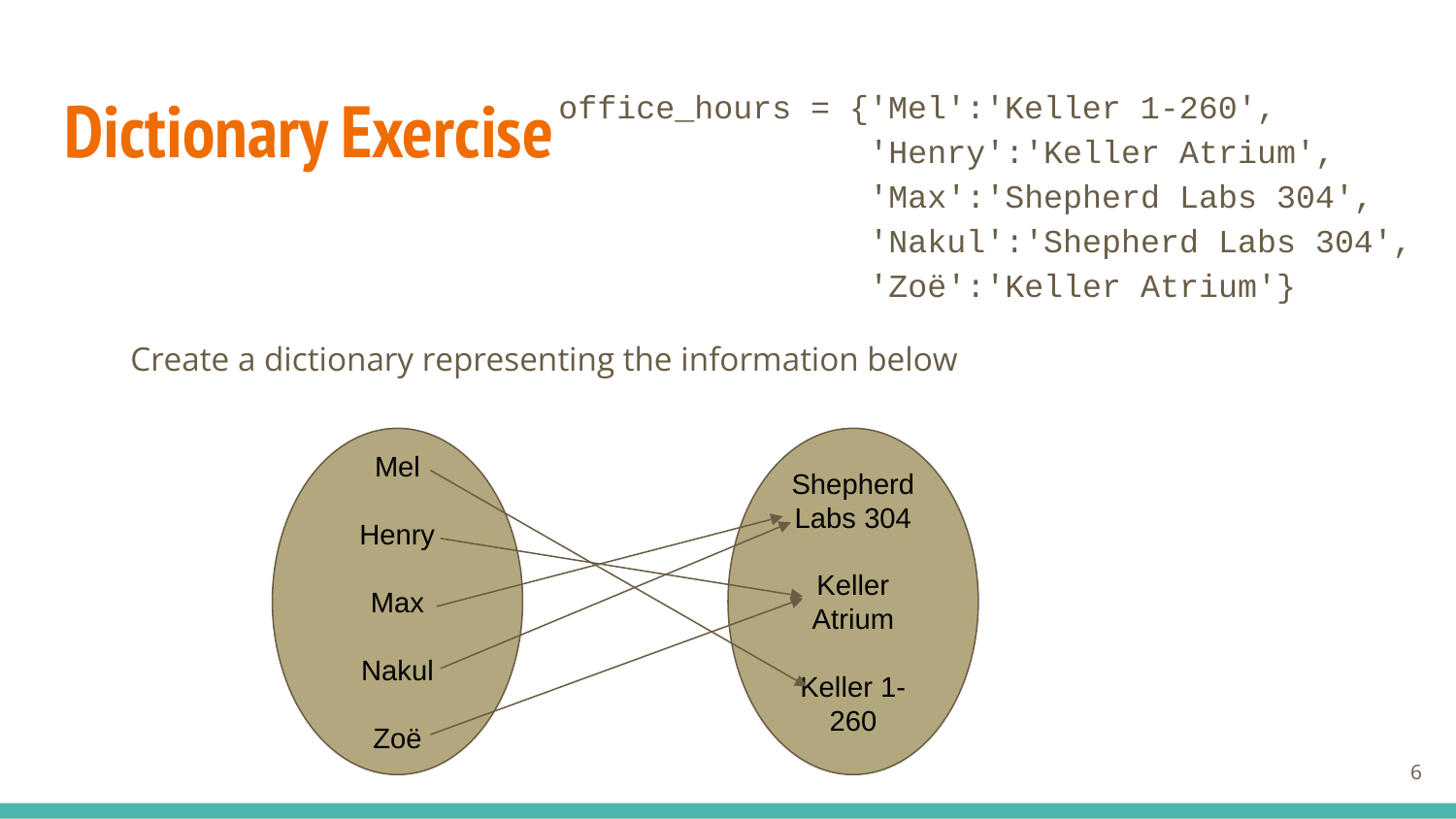

office_hours = {'Mel':'Keller 1-260',
                'Henry':'Keller Atrium',
                'Max':'Shepherd Labs 304',
                'Nakul':'Shepherd Labs 304',
                'Zoë':'Keller Atrium'}

# Dictionary Exercise
Create a dictionary representing the information below

Mel

Henry

Max

Nakul

Zoë
Shepherd Labs 304

Keller Atrium

Keller 1-260
6